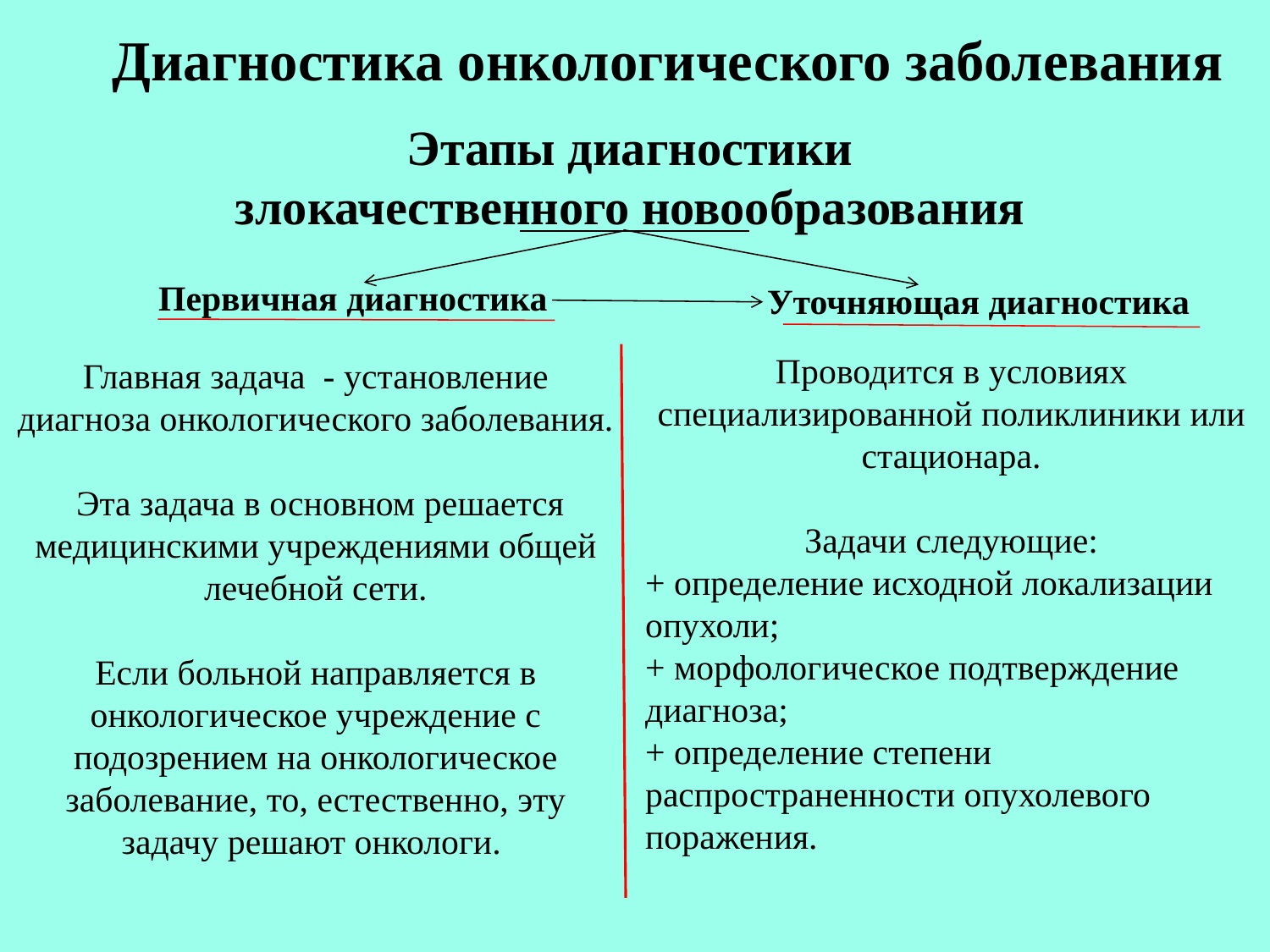

Диагностика онкологического заболевания
Этапы диагностики
злокачественного новообразования
Первичная диагностика
Уточняющая диагностика
Проводится в условиях специализированной поликлиники или стационара.

 Задачи следующие:
+ определение исходной локализации опухоли;
+ морфологическое подтверждение диагноза;
+ определение степени распространенности опухолевого поражения.
Главная задача  - установление диагноза онкологического заболевания.

 Эта задача в основном решается медицинскими учреждениями общей лечебной сети.

Если больной направляется в онкологическое учреждение с подозрением на онкологическое заболевание, то, естественно, эту задачу решают онкологи.